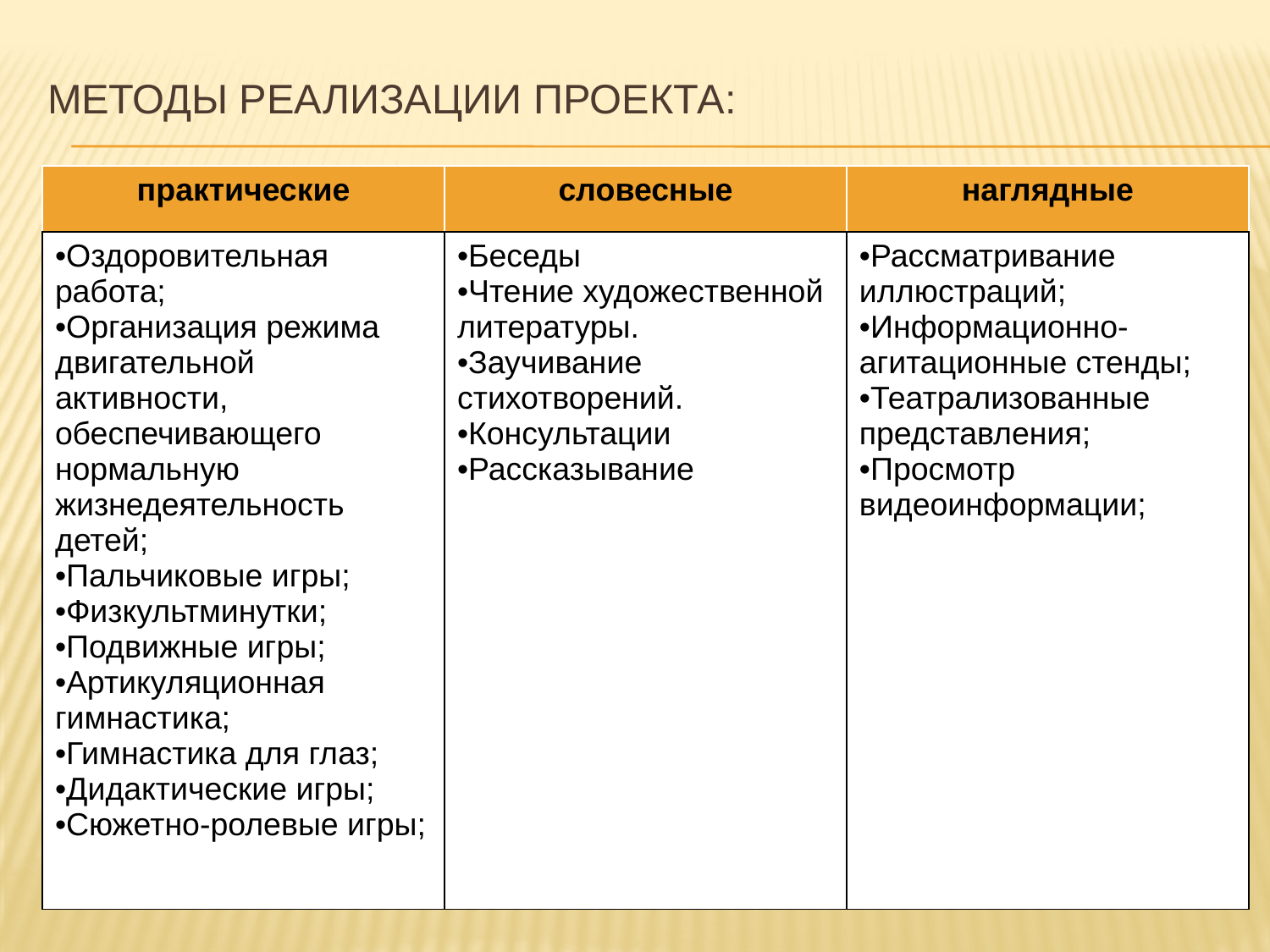

# Методы реализации проекта:
| практические | словесные | наглядные |
| --- | --- | --- |
| Оздоровительная работа; Организация режима двигательной активности, обеспечивающего нормальную жизнедеятельность детей; Пальчиковые игры; Физкультминутки; Подвижные игры; Артикуляционная гимнастика; Гимнастика для глаз; Дидактические игры; Сюжетно-ролевые игры; | Беседы Чтение художественной литературы. Заучивание стихотворений. Консультации Рассказывание | Рассматривание иллюстраций; Информационно-агитационные стенды; Театрализованные представления; Просмотр видеоинформации; |